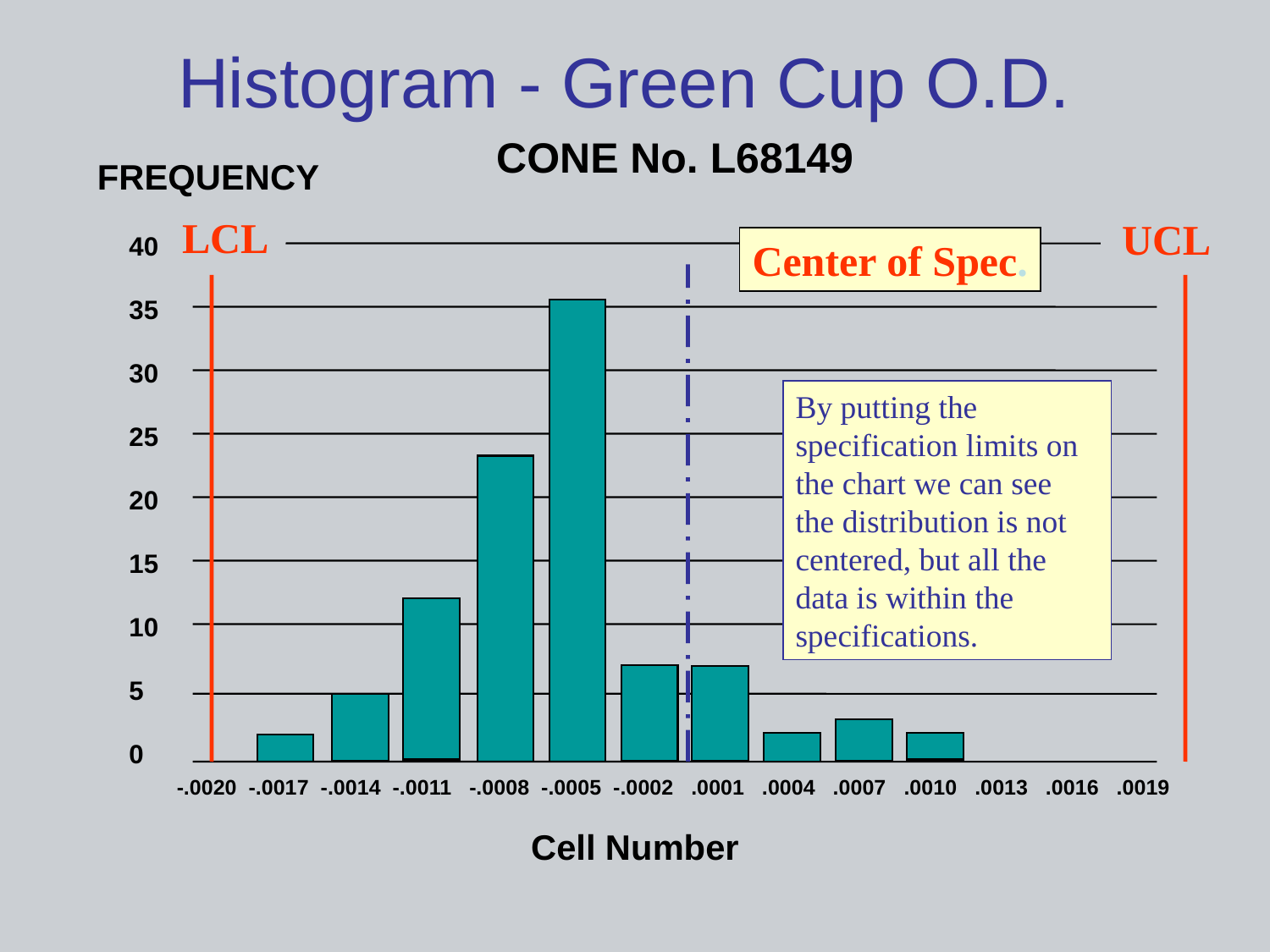

Histogram - Green Cup O.D.
CONE No. L68149
FREQUENCY
LCL
UCL
40

35

30

25

20

15

10

5

0
Center of Spec.

By putting the specification limits on the chart we can see the distribution is not centered, but all the data is within the specifications.

-.0020  -.0017  -.0014  -.0011   -.0008  -.0005  -.0002   .0001   .0004   .0007   .0010   .0013   .0016   .0019
Cell Number